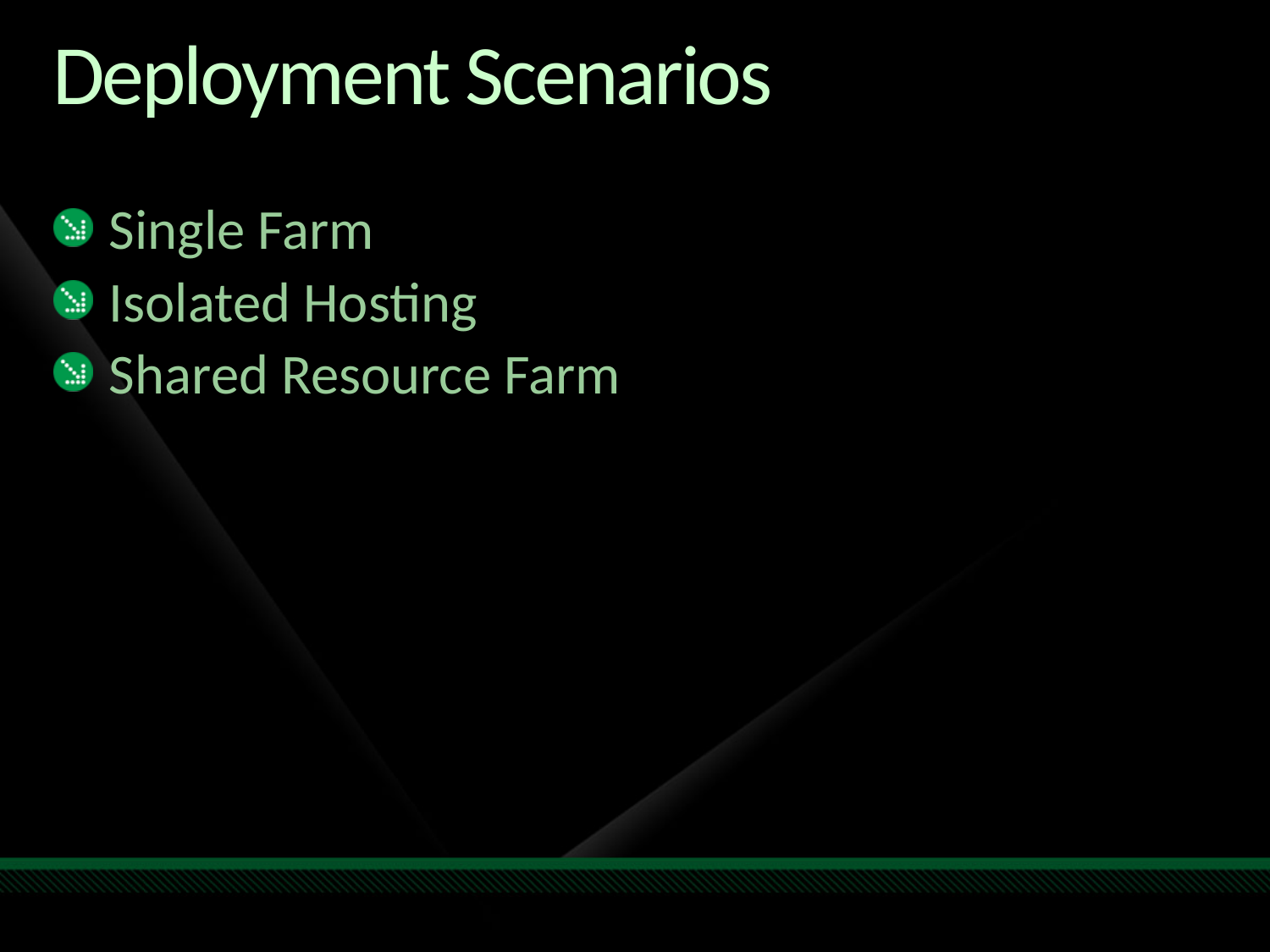

# Deployment Scenarios
Single Farm
Isolated Hosting
Shared Resource Farm